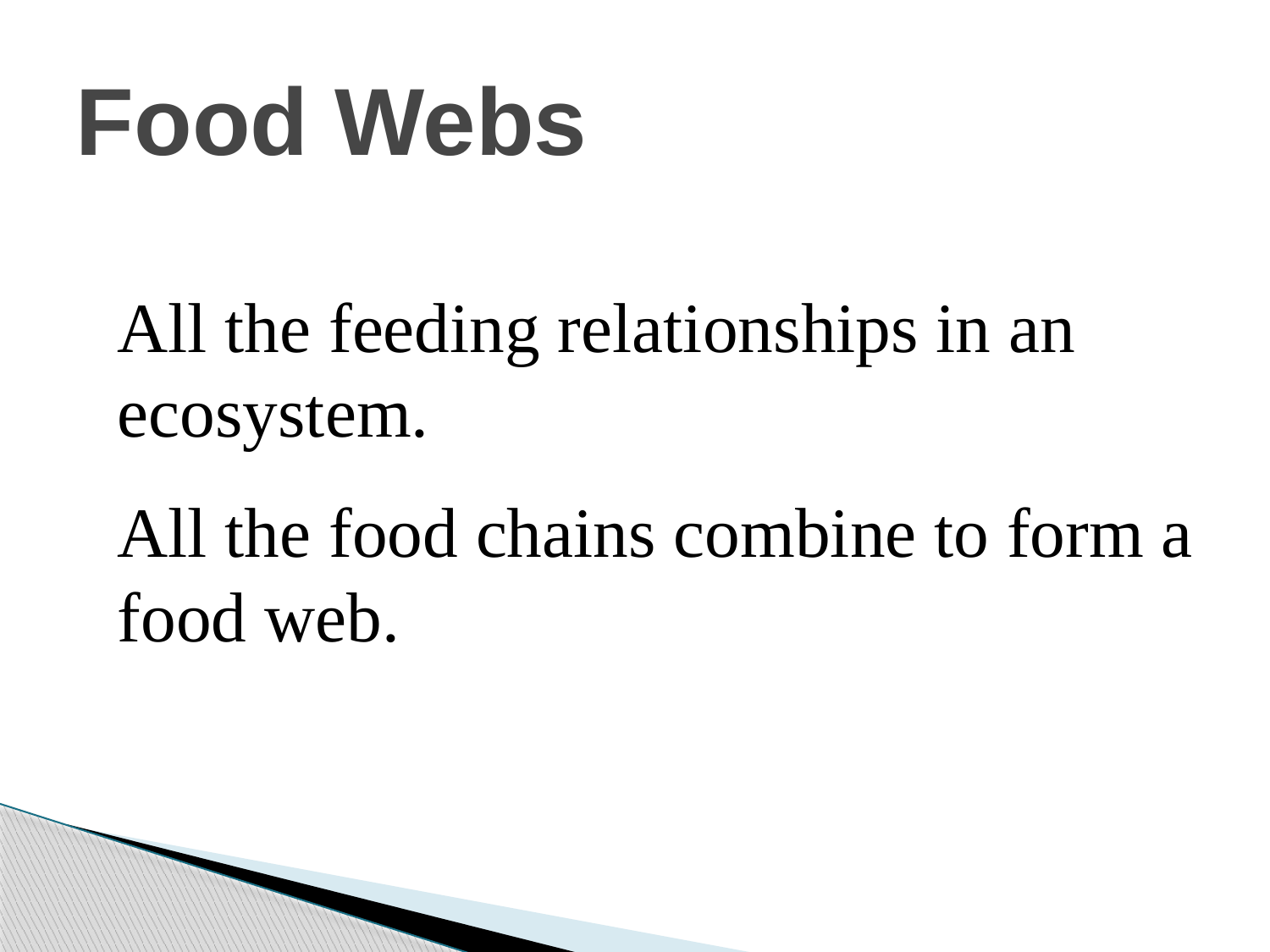

# Food Webs
All the feeding relationships in an ecosystem.
All the food chains combine to form a food web.